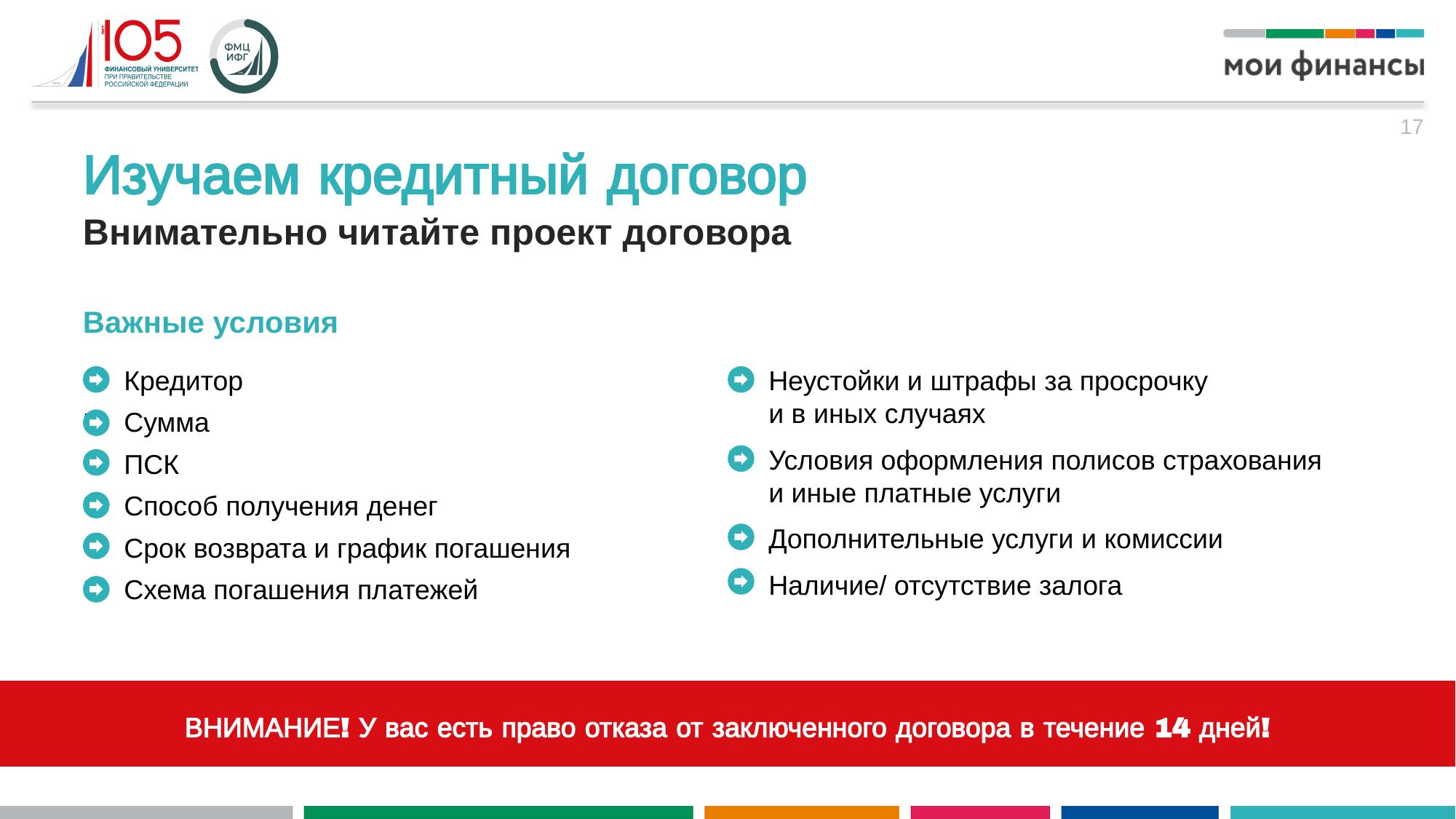

17
Изучаем кредитный договор
Внимательно читайте проект договора
Важные условия
Кредитор
Сумма
ПСК
Способ получения денег
Срок возврата и график погашения
Схема погашения платежей
Неустойки и штрафы за просрочку
и в иных случаях
Условия оформления полисов страхования и иные платные услуги
Дополнительные услуги и комиссии
Наличие/ отсутствие залога

ВНИМАНИЕ! У вас есть право отказа от заключенного договора в течение 14 дней!